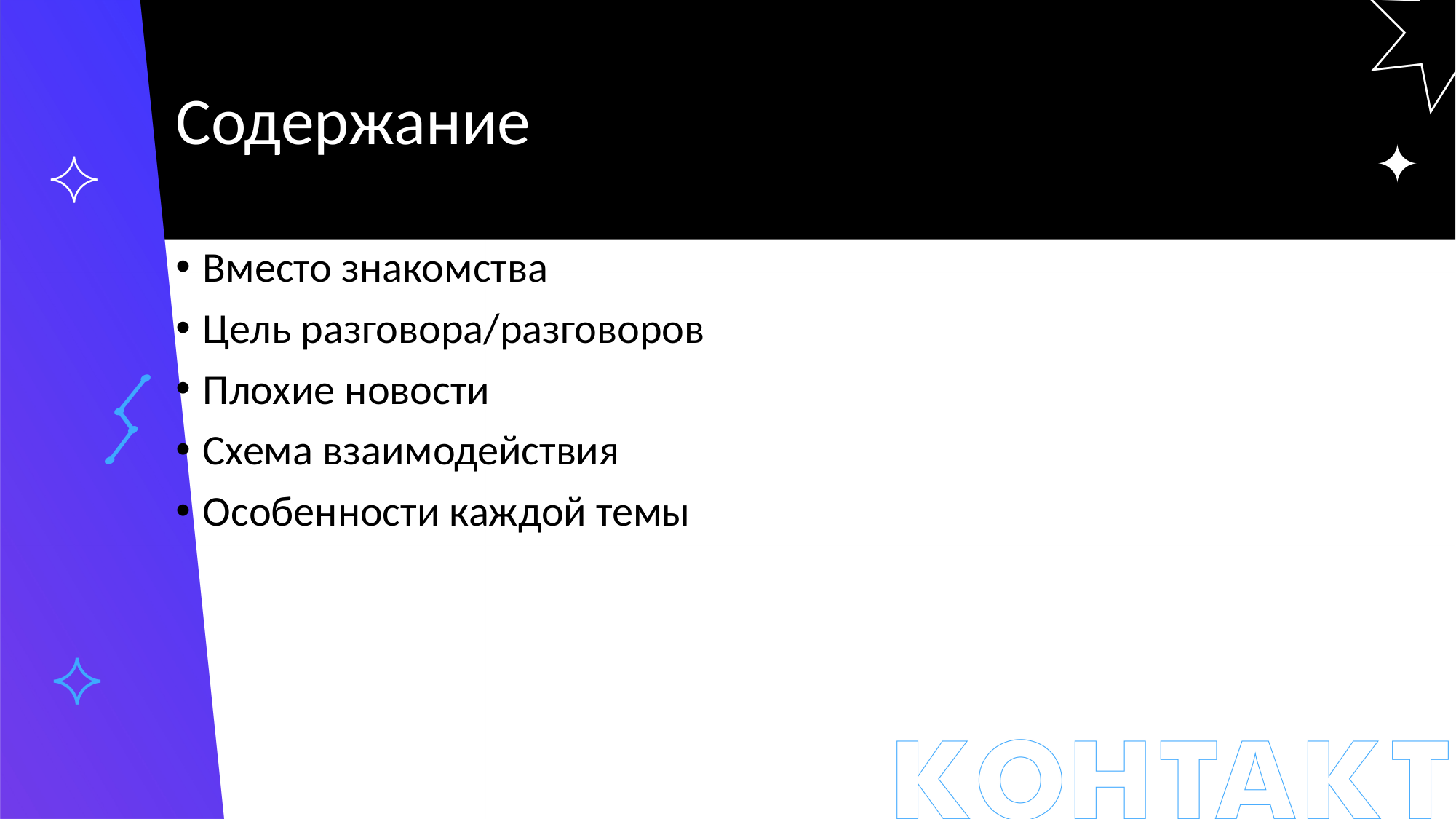

# Содержание
Вместо знакомства
Цель разговора/разговоров
Плохие новости
Схема взаимодействия
Особенности каждой темы